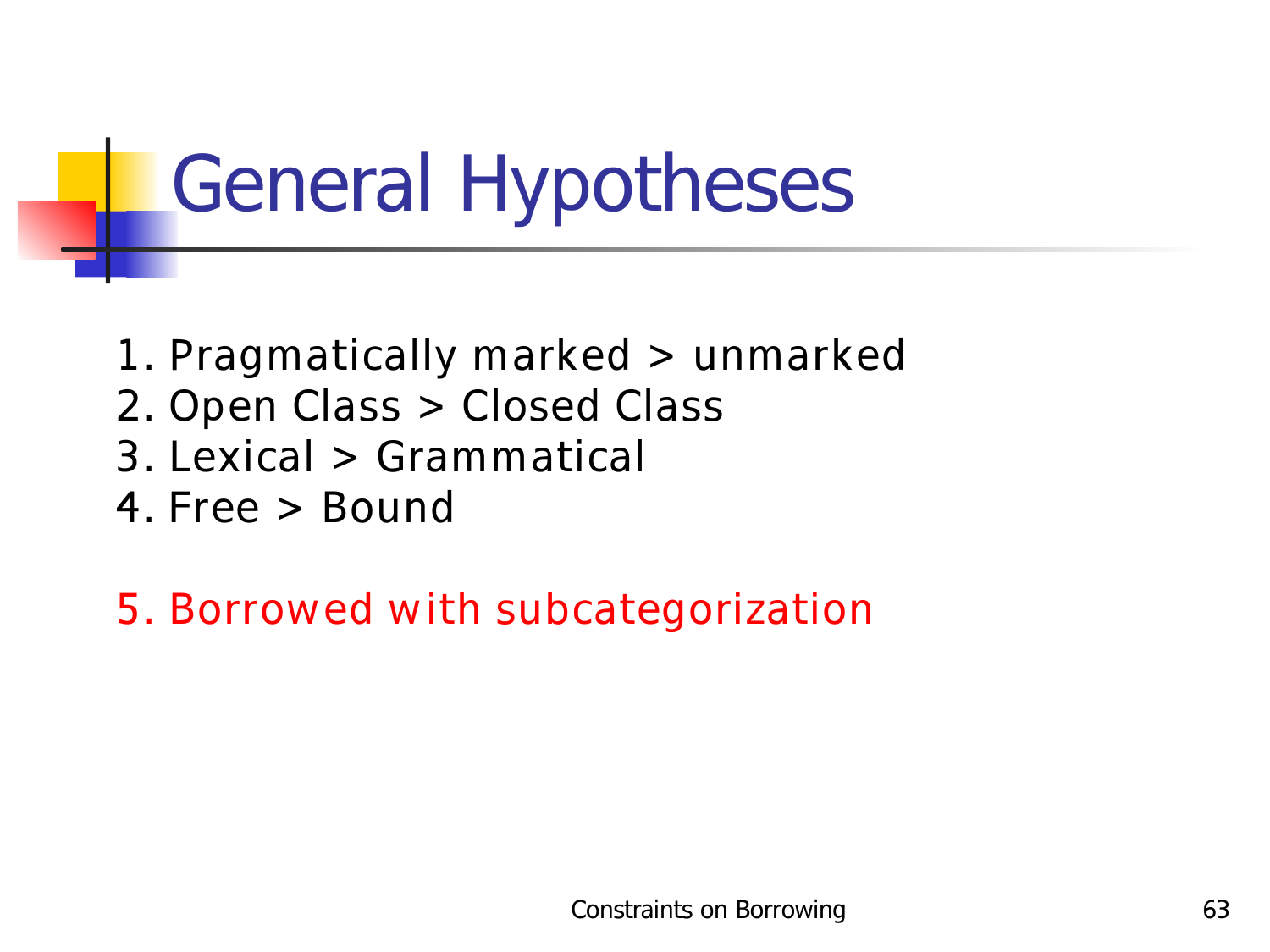

# General Hypotheses
1. Pragmatically marked > unmarked
2. Open Class > Closed Class
3. Lexical > Grammatical
4. Free > Bound

5. Borrowed with subcategorization
Constraints on Borrowing
63